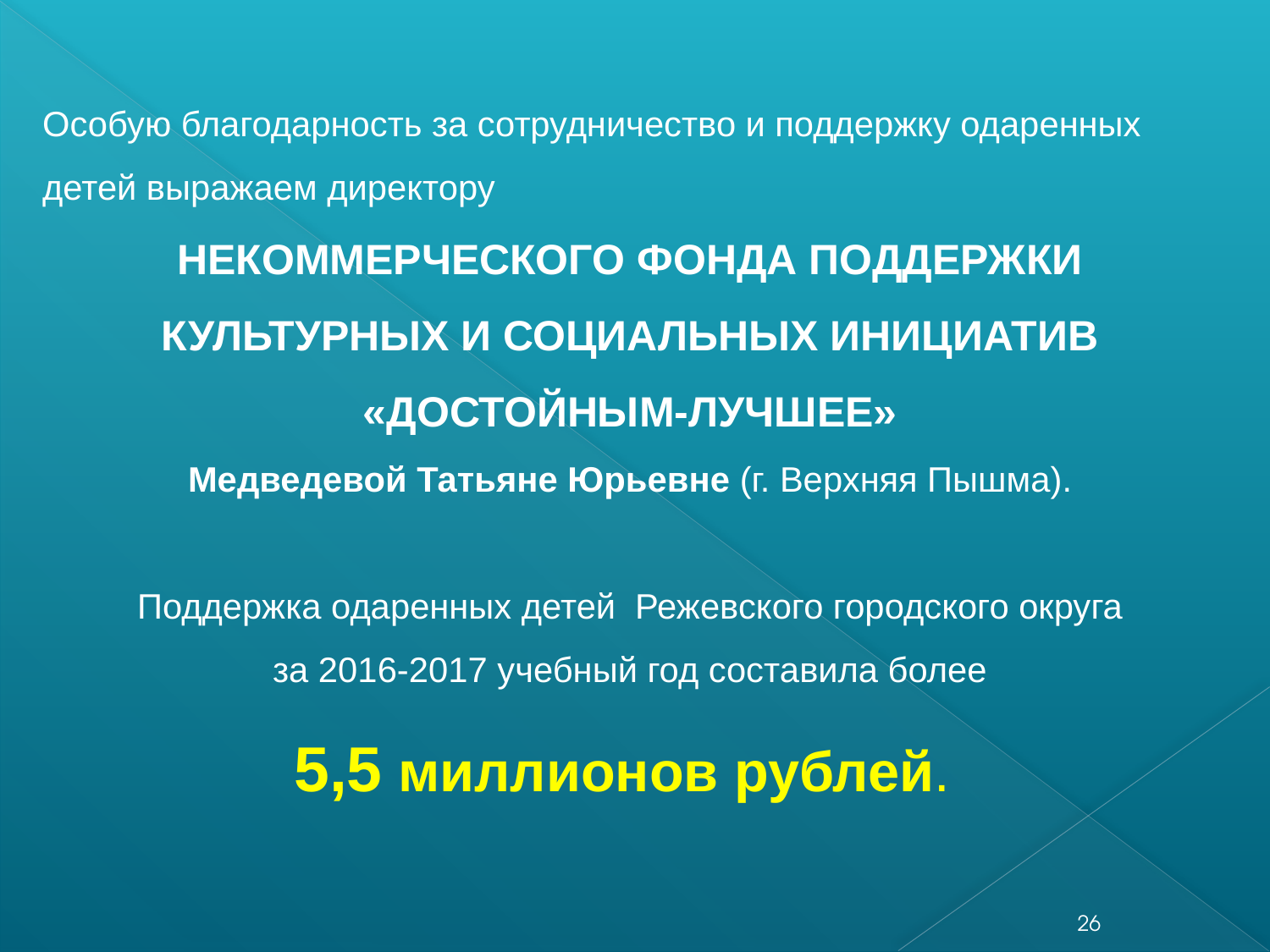

Особую благодарность за сотрудничество и поддержку одаренных детей выражаем директору
НЕКОММЕРЧЕСКОГО ФОНДА ПОДДЕРЖКИ КУЛЬТУРНЫХ И СОЦИАЛЬНЫХ ИНИЦИАТИВ «ДОСТОЙНЫМ-ЛУЧШЕЕ»
Медведевой Татьяне Юрьевне (г. Верхняя Пышма).

Поддержка одаренных детей  Режевского городского округа
за 2016-2017 учебный год составила более
5,5 миллионов рублей.
26